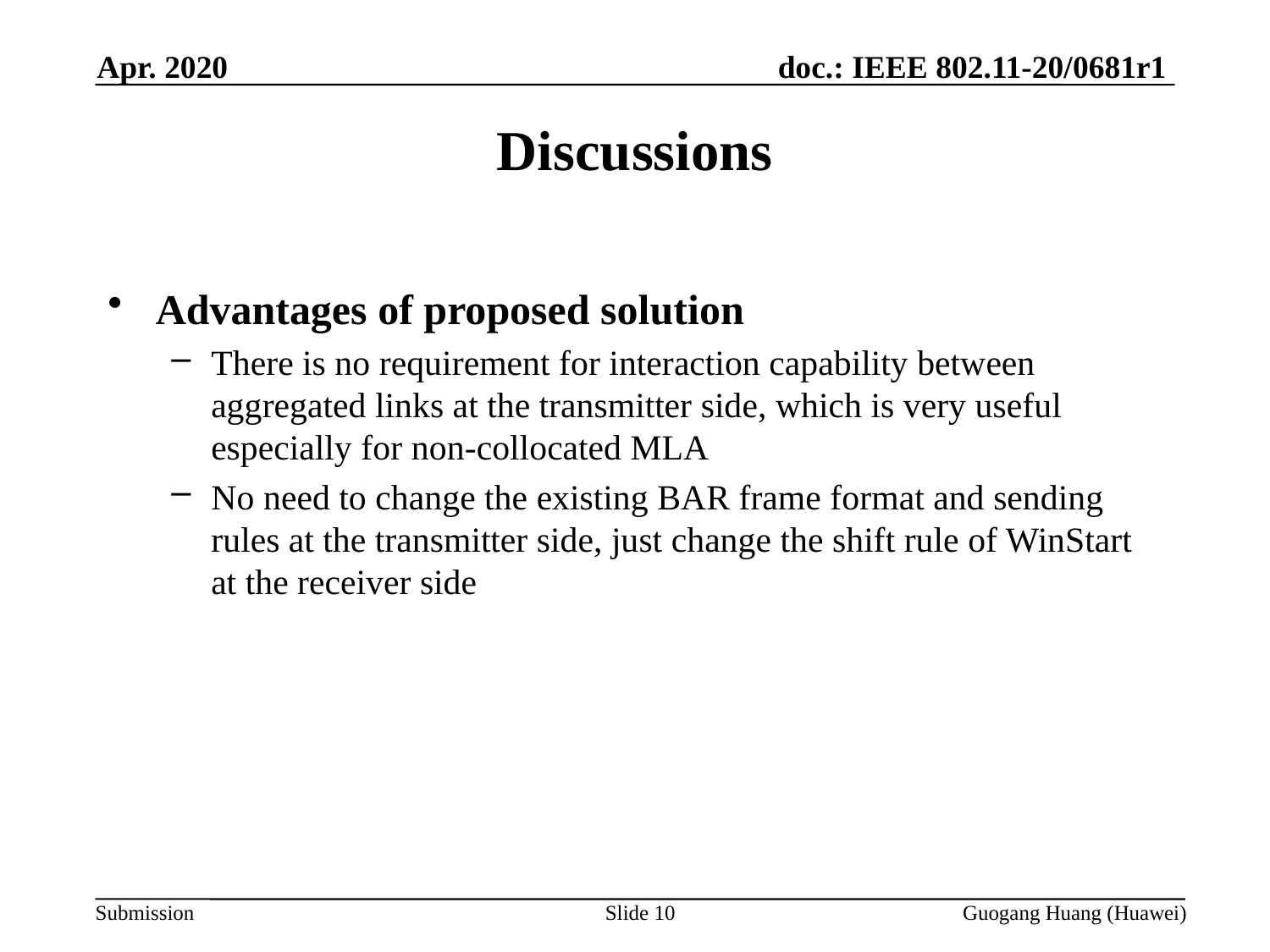

Apr. 2020
Discussions
Advantages of proposed solution
There is no requirement for interaction capability between aggregated links at the transmitter side, which is very useful especially for non-collocated MLA
No need to change the existing BAR frame format and sending rules at the transmitter side, just change the shift rule of WinStart at the receiver side

Slide 10
Guogang Huang (Huawei)